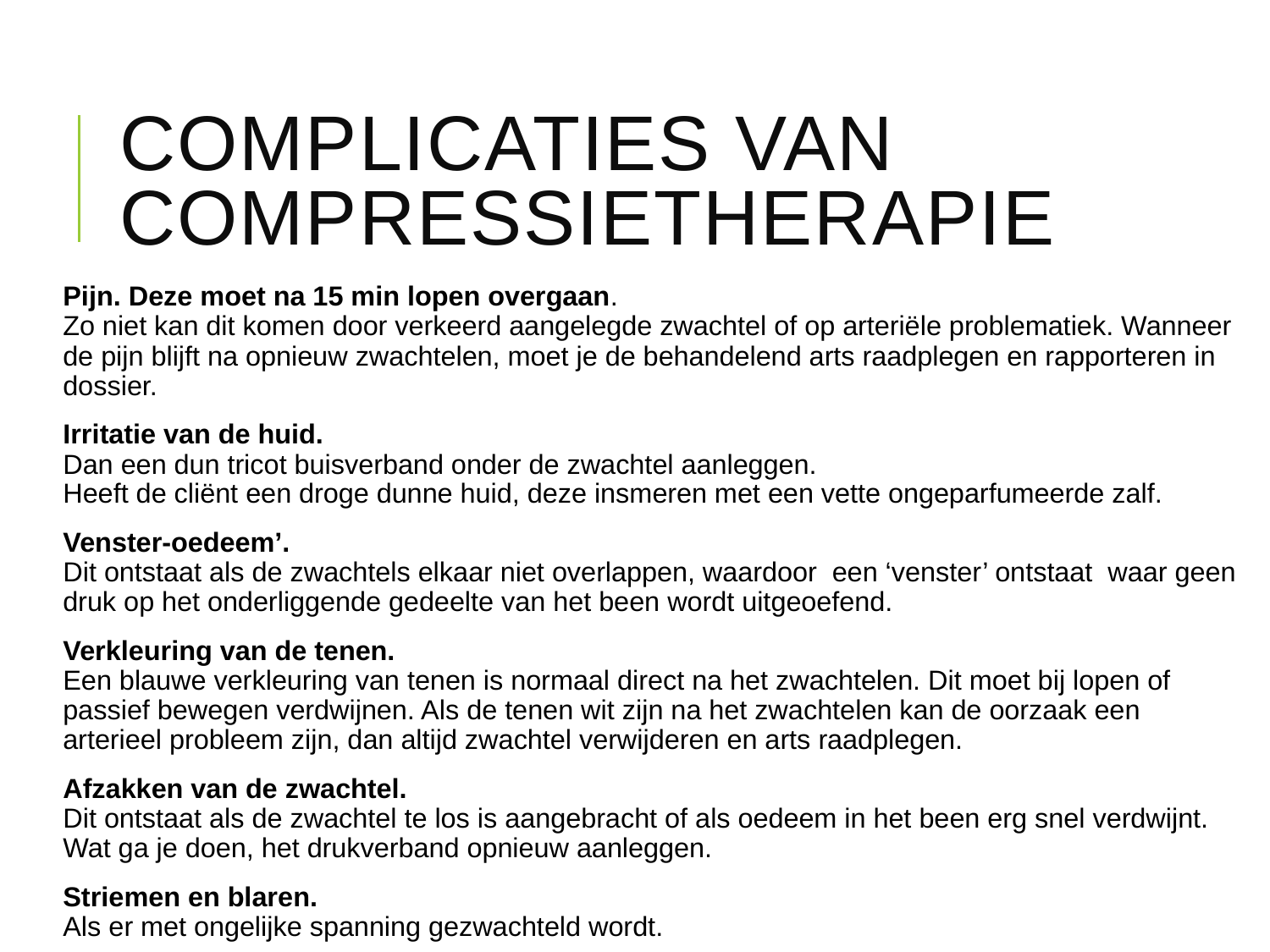

# Complicaties van compressietherapie
Pijn. Deze moet na 15 min lopen overgaan.
Zo niet kan dit komen door verkeerd aangelegde zwachtel of op arteriële problematiek. Wanneer de pijn blijft na opnieuw zwachtelen, moet je de behandelend arts raadplegen en rapporteren in dossier.
Irritatie van de huid.
Dan een dun tricot buisverband onder de zwachtel aanleggen.
Heeft de cliënt een droge dunne huid, deze insmeren met een vette ongeparfumeerde zalf.
Venster-oedeem’.
Dit ontstaat als de zwachtels elkaar niet overlappen, waardoor  een ‘venster’ ontstaat  waar geen druk op het onderliggende gedeelte van het been wordt uitgeoefend.
Verkleuring van de tenen.
Een blauwe verkleuring van tenen is normaal direct na het zwachtelen. Dit moet bij lopen of passief bewegen verdwijnen. Als de tenen wit zijn na het zwachtelen kan de oorzaak een arterieel probleem zijn, dan altijd zwachtel verwijderen en arts raadplegen.
Afzakken van de zwachtel.
Dit ontstaat als de zwachtel te los is aangebracht of als oedeem in het been erg snel verdwijnt. Wat ga je doen, het drukverband opnieuw aanleggen.
Striemen en blaren.
Als er met ongelijke spanning gezwachteld wordt.